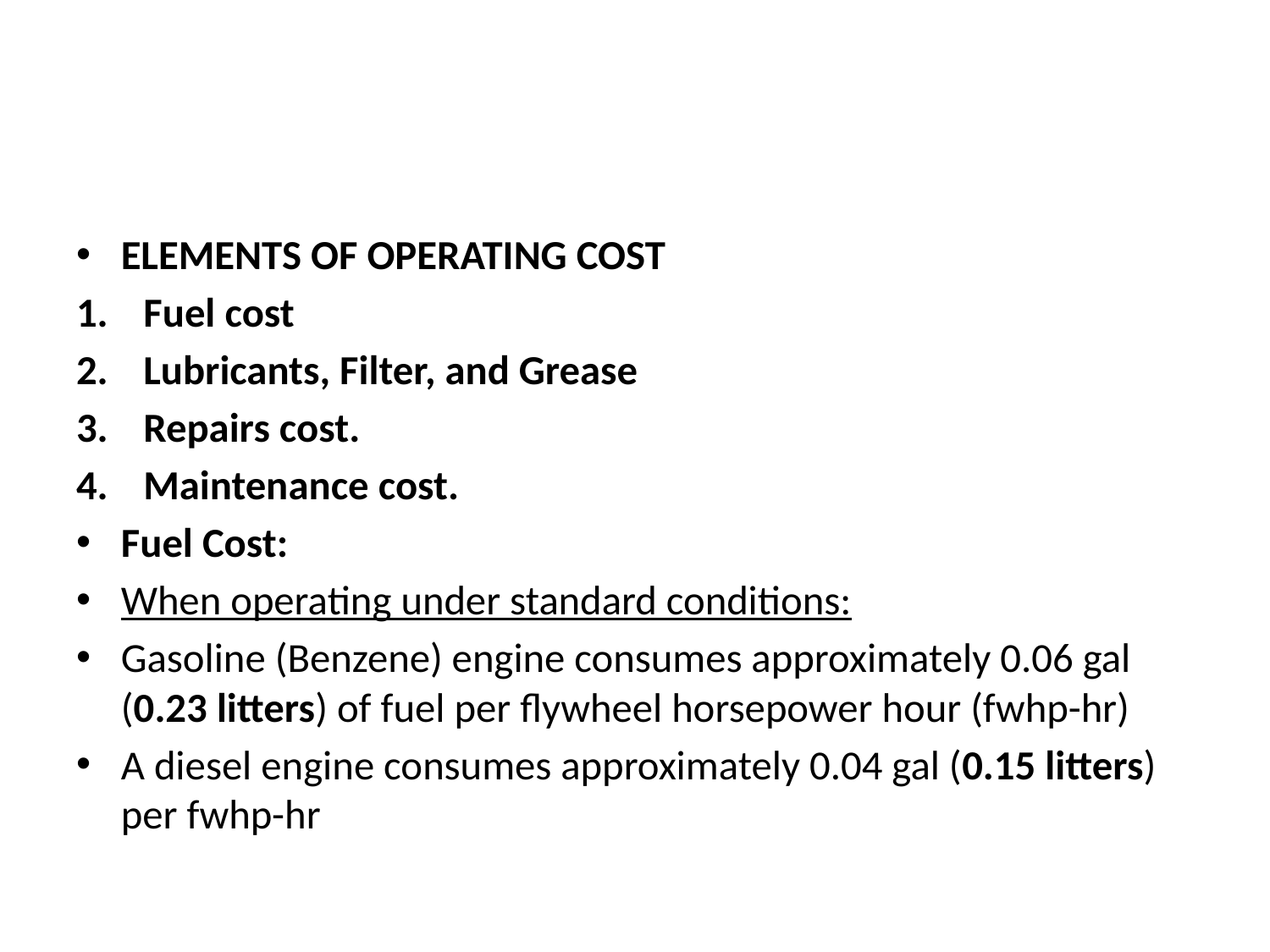

#
ELEMENTS OF OPERATING COST
Fuel cost
Lubricants, Filter, and Grease
Repairs cost.
Maintenance cost.
Fuel Cost:
When operating under standard conditions:
Gasoline (Benzene) engine consumes approximately 0.06 gal (0.23 litters) of fuel per flywheel horsepower hour (fwhp-hr)
A diesel engine consumes approximately 0.04 gal (0.15 litters) per fwhp-hr